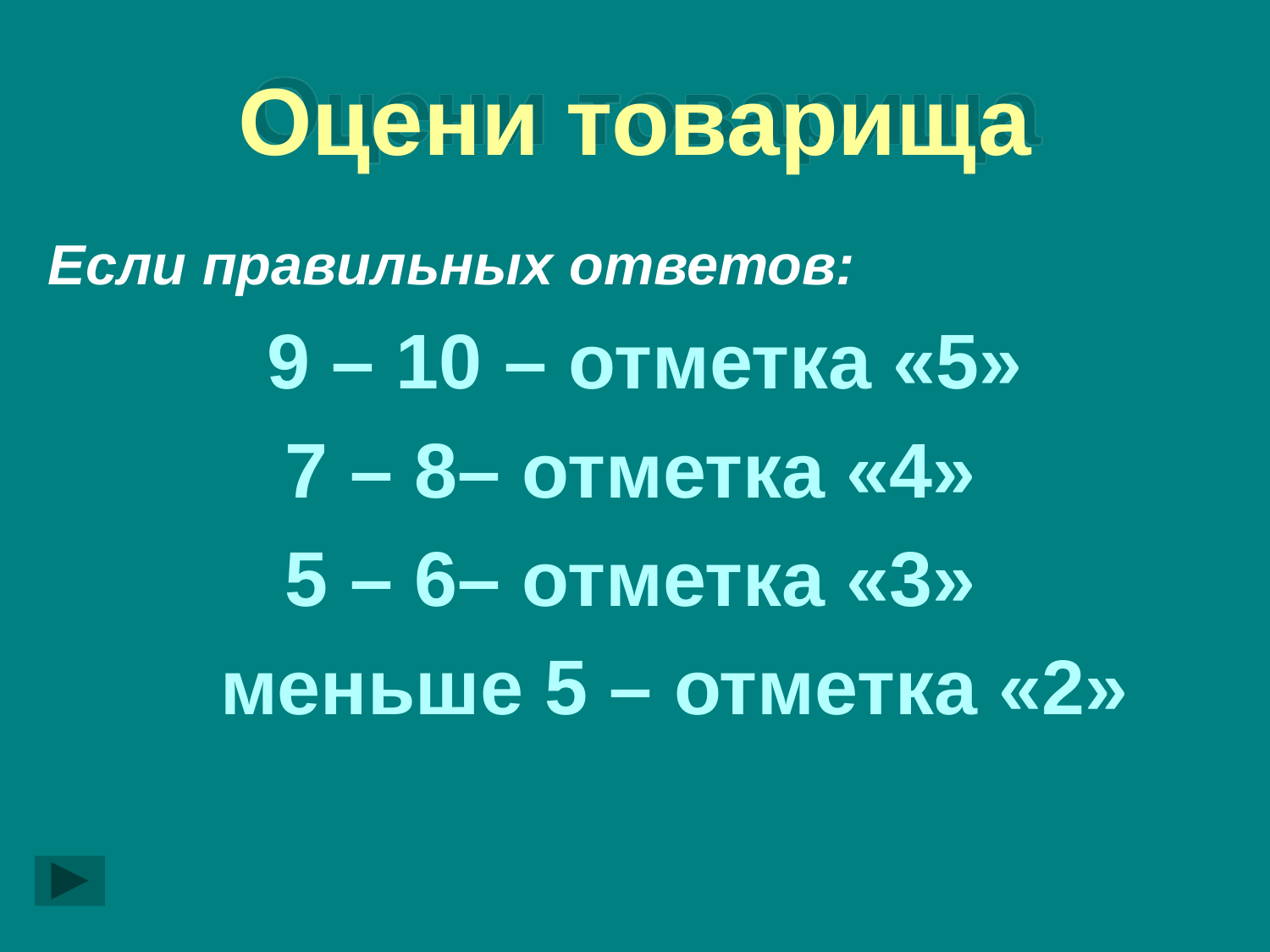

# Оцени товарища
Если правильных ответов:
              9 – 10 – отметка «5»
           7 – 8– отметка «4»
           5 – 6– отметка «3»
        меньше 5 – отметка «2»